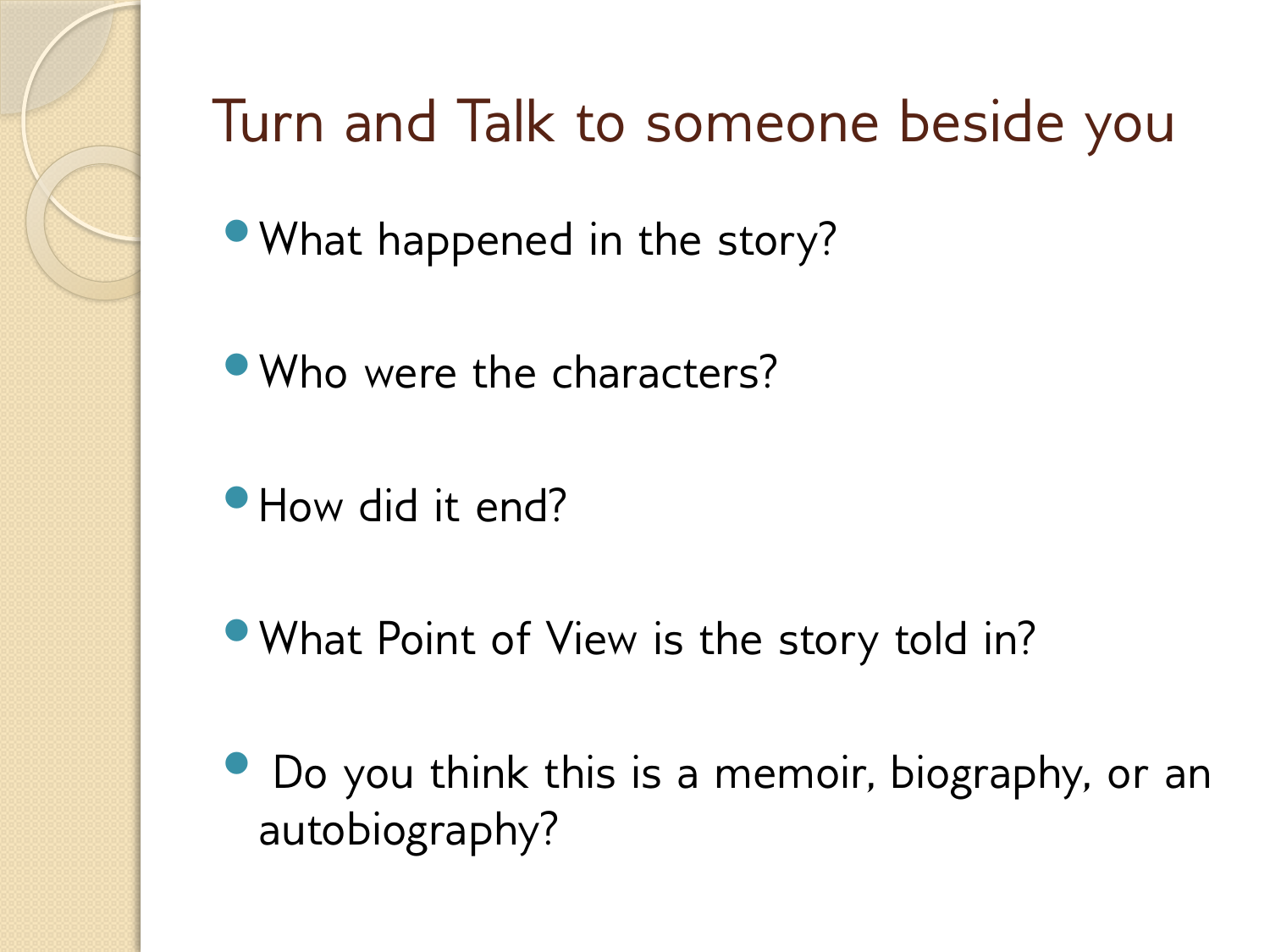

# Turn and Talk to someone beside you
What happened in the story?

Who were the characters?

How did it end?

What Point of View is the story told in?

 Do you think this is a memoir, biography, or an autobiography?